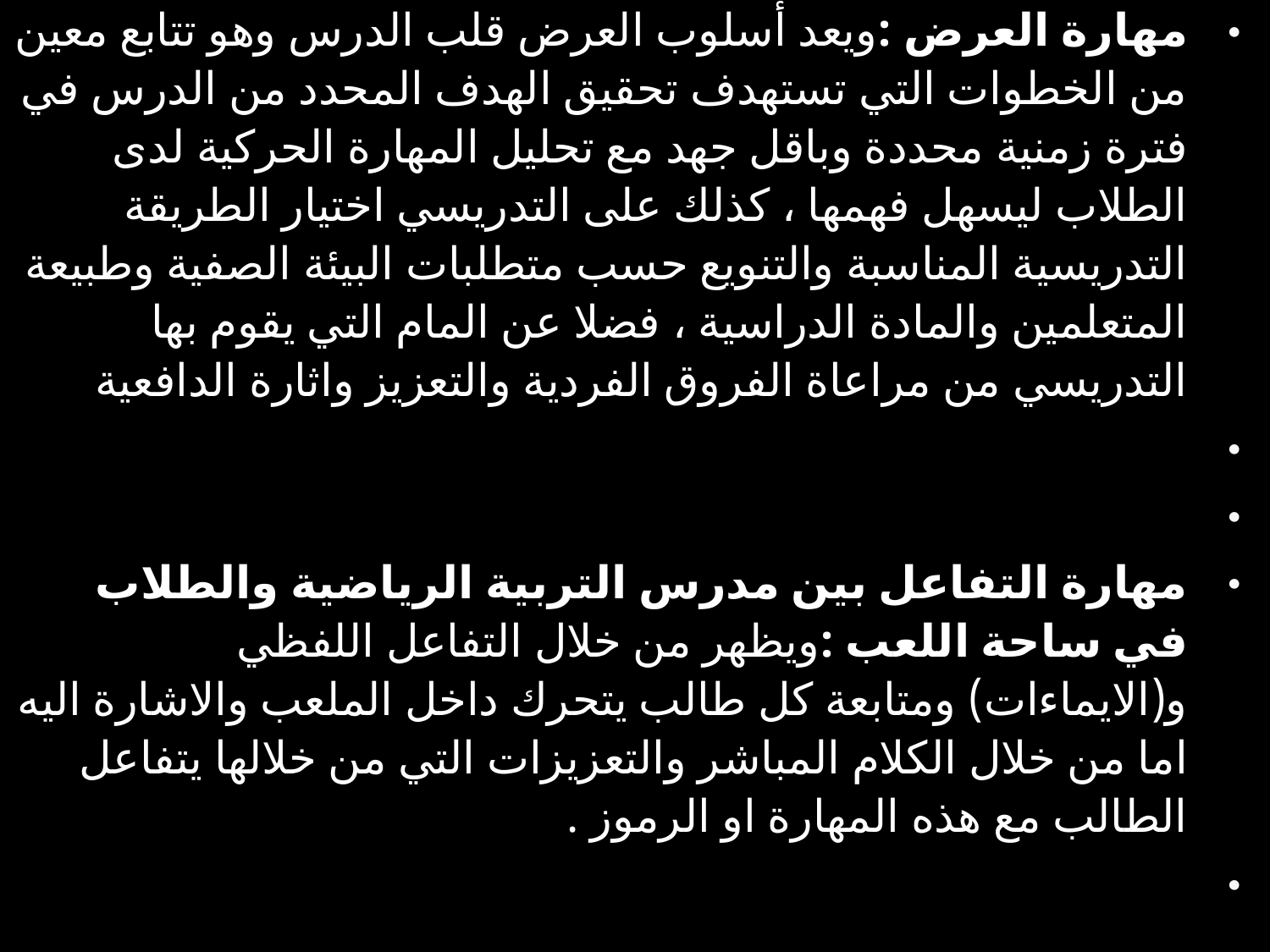

مهارة العرض :ويعد أسلوب العرض قلب الدرس وهو تتابع معين من الخطوات التي تستهدف تحقيق الهدف المحدد من الدرس في فترة زمنية محددة وباقل جهد مع تحليل المهارة الحركية لدى الطلاب ليسهل فهمها ، كذلك على التدريسي اختيار الطريقة التدريسية المناسبة والتنويع حسب متطلبات البيئة الصفية وطبيعة المتعلمين والمادة الدراسية ، فضلا عن المام التي يقوم بها التدريسي من مراعاة الفروق الفردية والتعزيز واثارة الدافعية

مهارة التفاعل بين مدرس التربية الرياضية والطلاب في ساحة اللعب :ويظهر من خلال التفاعل اللفظي و(الايماءات) ومتابعة كل طالب يتحرك داخل الملعب والاشارة اليه اما من خلال الكلام المباشر والتعزيزات التي من خلالها يتفاعل الطالب مع هذه المهارة او الرموز .